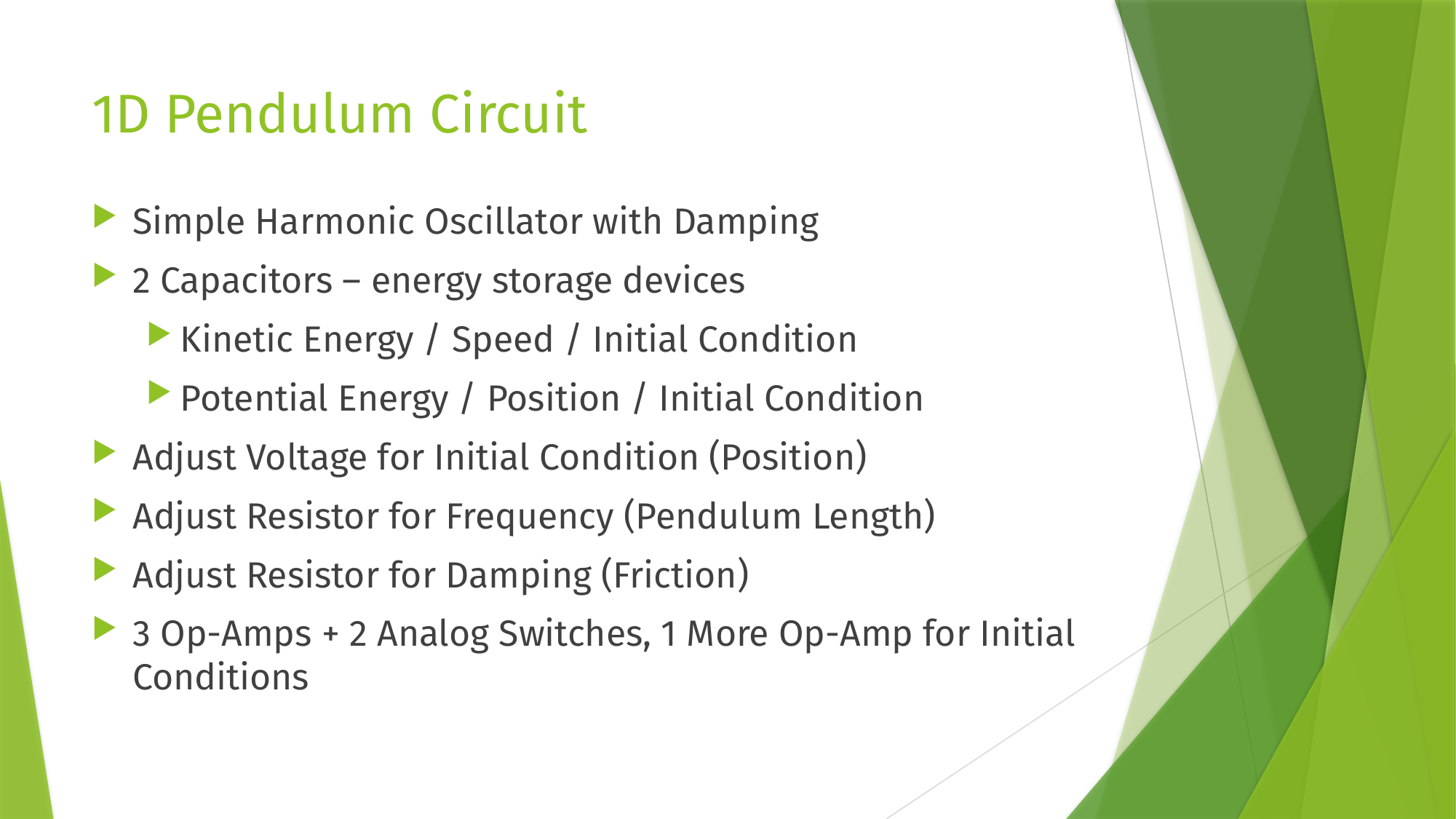

# 1D Pendulum Circuit
Simple Harmonic Oscillator with Damping
2 Capacitors – energy storage devices
Kinetic Energy / Speed / Initial Condition
Potential Energy / Position / Initial Condition
Adjust Voltage for Initial Condition (Position)
Adjust Resistor for Frequency (Pendulum Length)
Adjust Resistor for Damping (Friction)
3 Op-Amps + 2 Analog Switches, 1 More Op-Amp for Initial Conditions